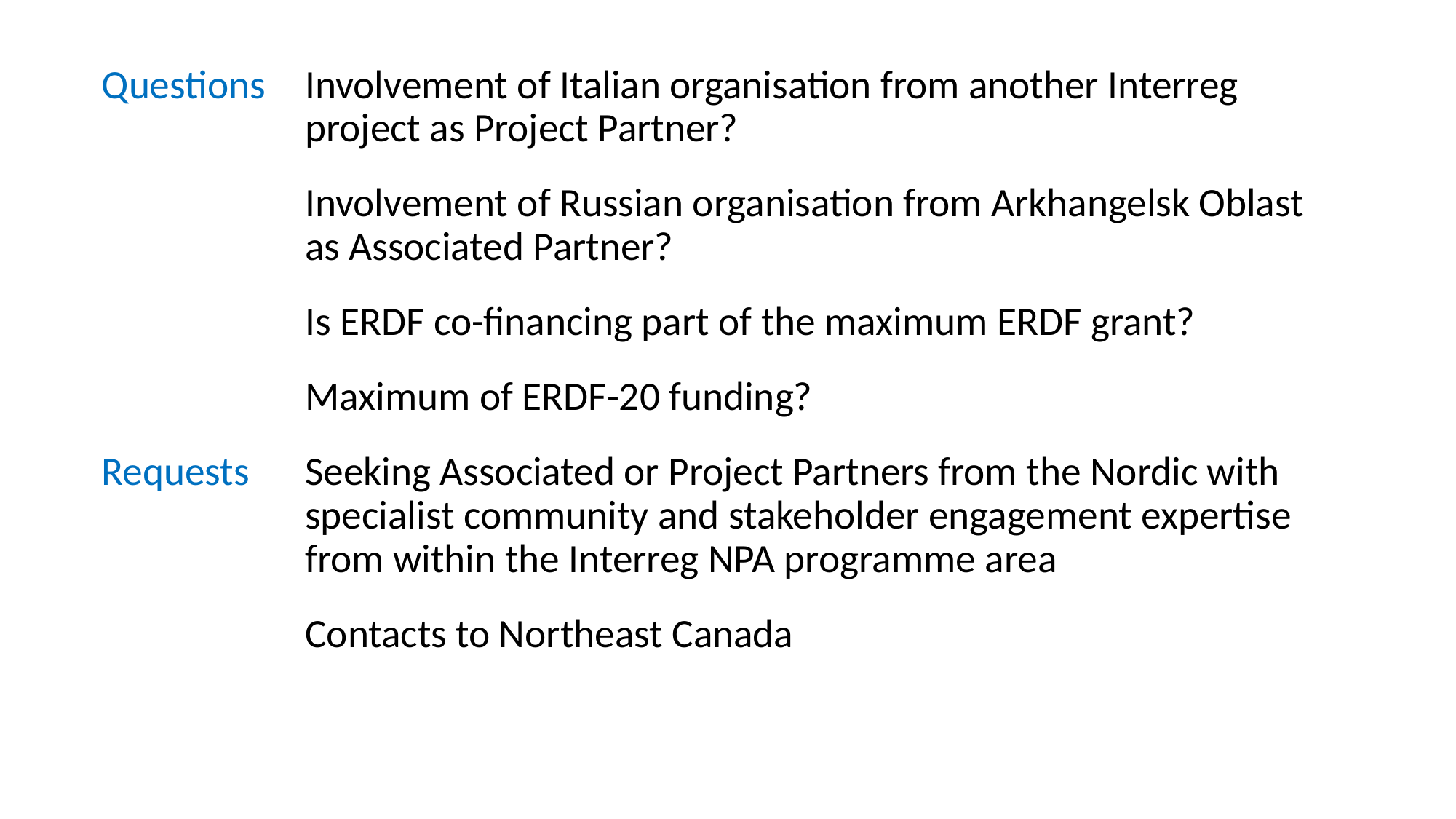

Questions 	Involvement of Italian organisation from another Interreg project as Project Partner?
	Involvement of Russian organisation from Arkhangelsk Oblast as Associated Partner?
	Is ERDF co-financing part of the maximum ERDF grant?
	Maximum of ERDF-20 funding?
Requests	Seeking Associated or Project Partners from the Nordic with specialist community and stakeholder engagement expertise from within the Interreg NPA programme area
	Contacts to Northeast Canada